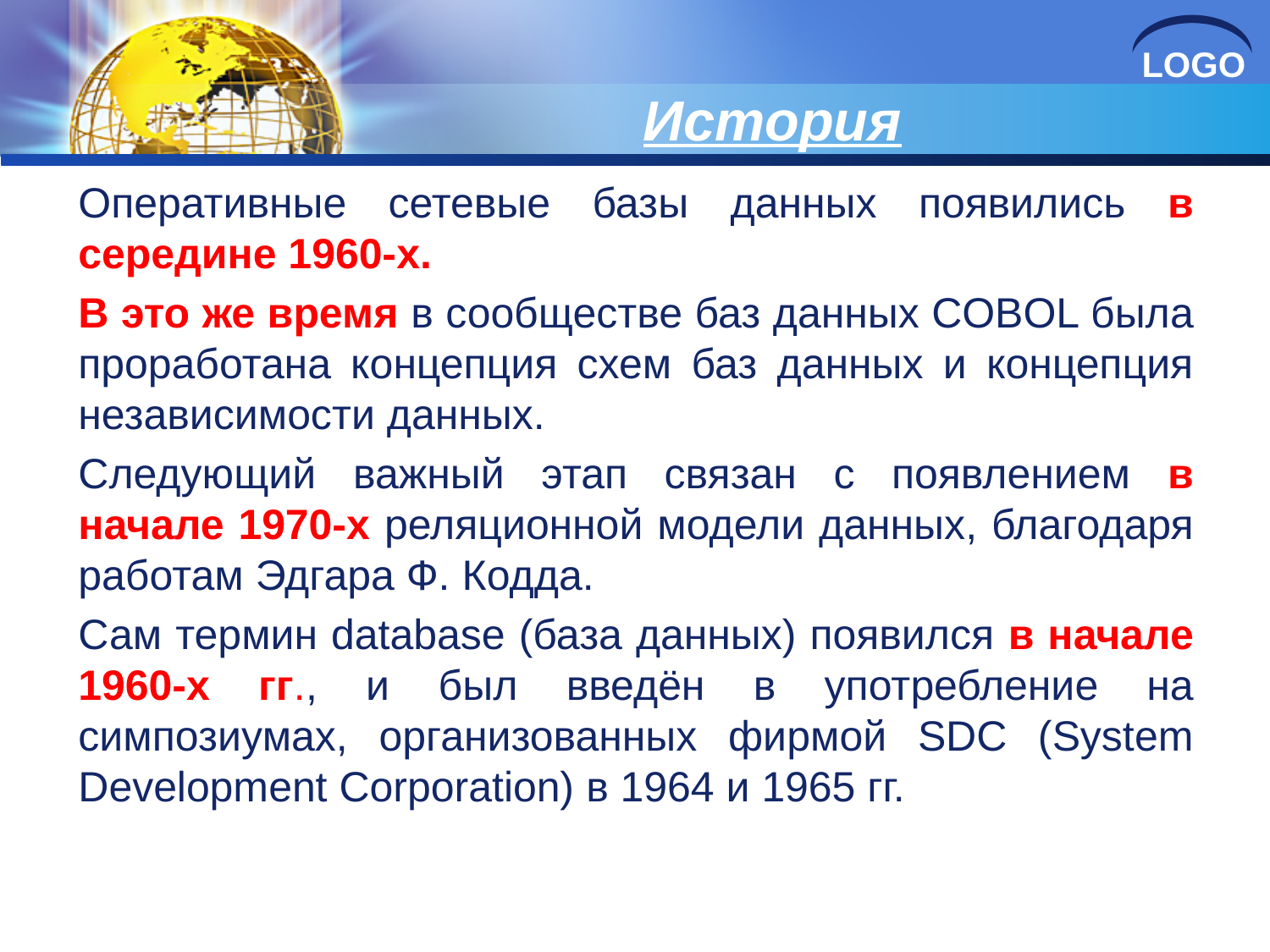

# История
Оперативные сетевые базы данных появились в середине 1960-х.
В это же время в сообществе баз данных COBOL была проработана концепция схем баз данных и концепция независимости данных.
Следующий важный этап связан с появлением в начале 1970-х реляционной модели данных, благодаря работам Эдгара Ф. Кодда.
Сам термин database (база данных) появился в начале 1960-х гг., и был введён в употребление на симпозиумах, организованных фирмой SDC (System Development Corporation) в 1964 и 1965 гг.